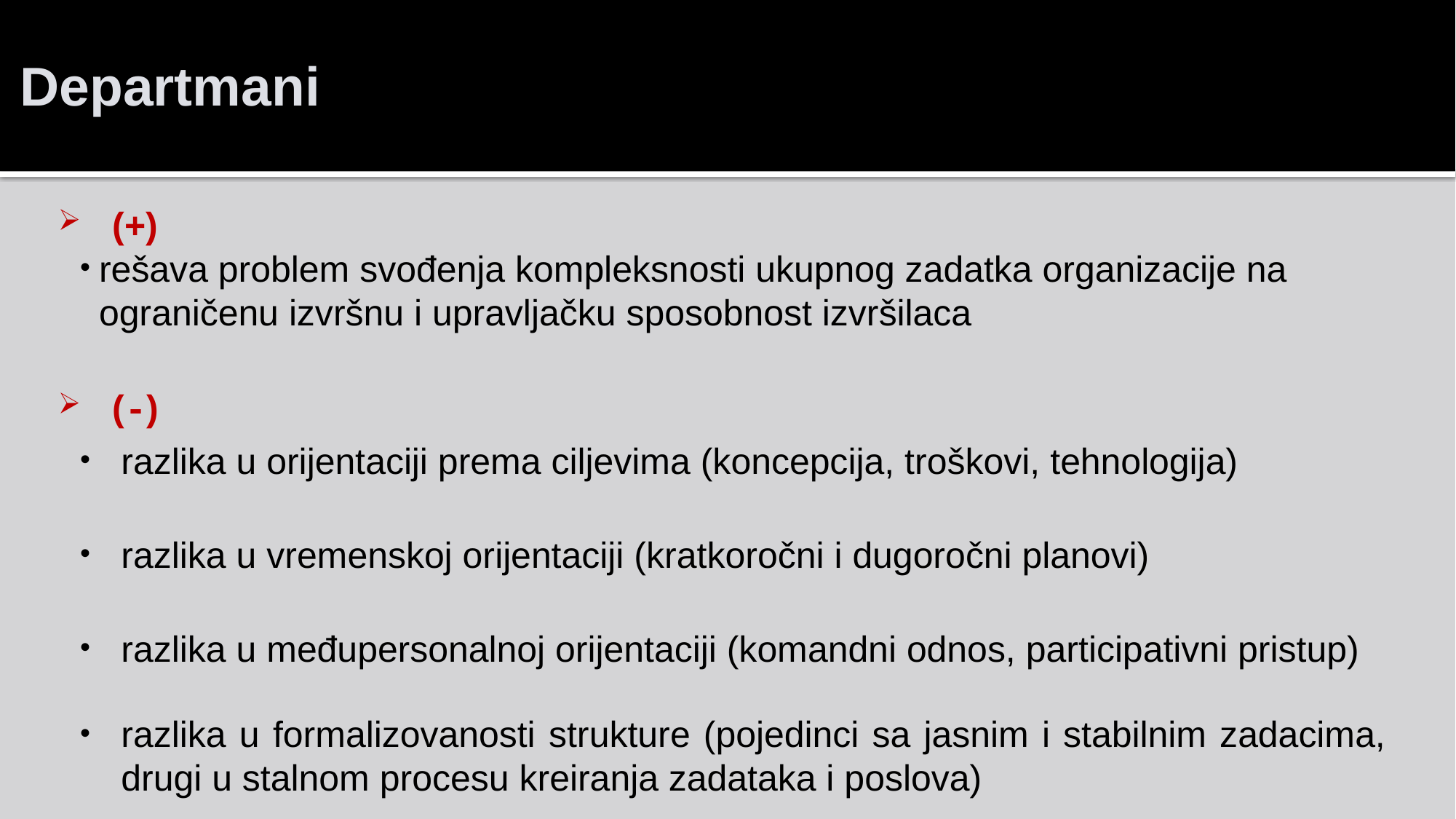

# Departmani
(+)
rešava problem svođenja kompleksnosti ukupnog zadatka organizacije na ograničenu izvršnu i upravljačku sposobnost izvršilaca

(-)
razlika u orijentaciji prema ciljevima (koncepcija, troškovi, tehnologija)

razlika u vremenskoj orijentaciji (kratkoročni i dugoročni planovi)

razlika u međupersonalnoj orijentaciji (komandni odnos, participativni pristup)

razlika u formalizovanosti strukture (pojedinci sa jasnim i stabilnim zadacima,  drugi u stalnom procesu kreiranja zadataka i poslova)